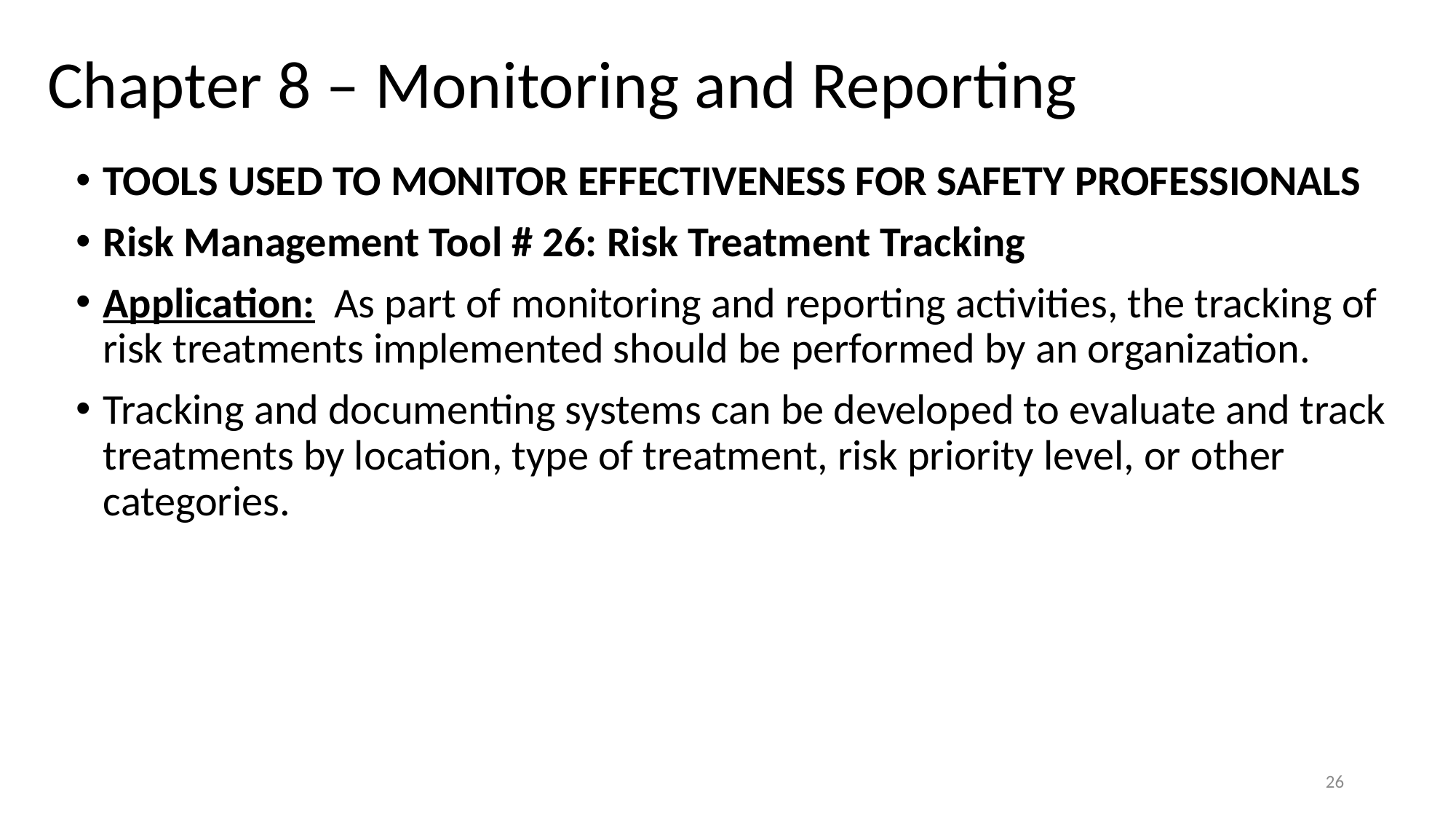

# Chapter 8 – Monitoring and Reporting
TOOLS USED TO MONITOR EFFECTIVENESS FOR SAFETY PROFESSIONALS
Risk Management Tool # 26: Risk Treatment Tracking
Application:  As part of monitoring and reporting activities, the tracking of risk treatments implemented should be performed by an organization.
Tracking and documenting systems can be developed to evaluate and track treatments by location, type of treatment, risk priority level, or other categories.
26